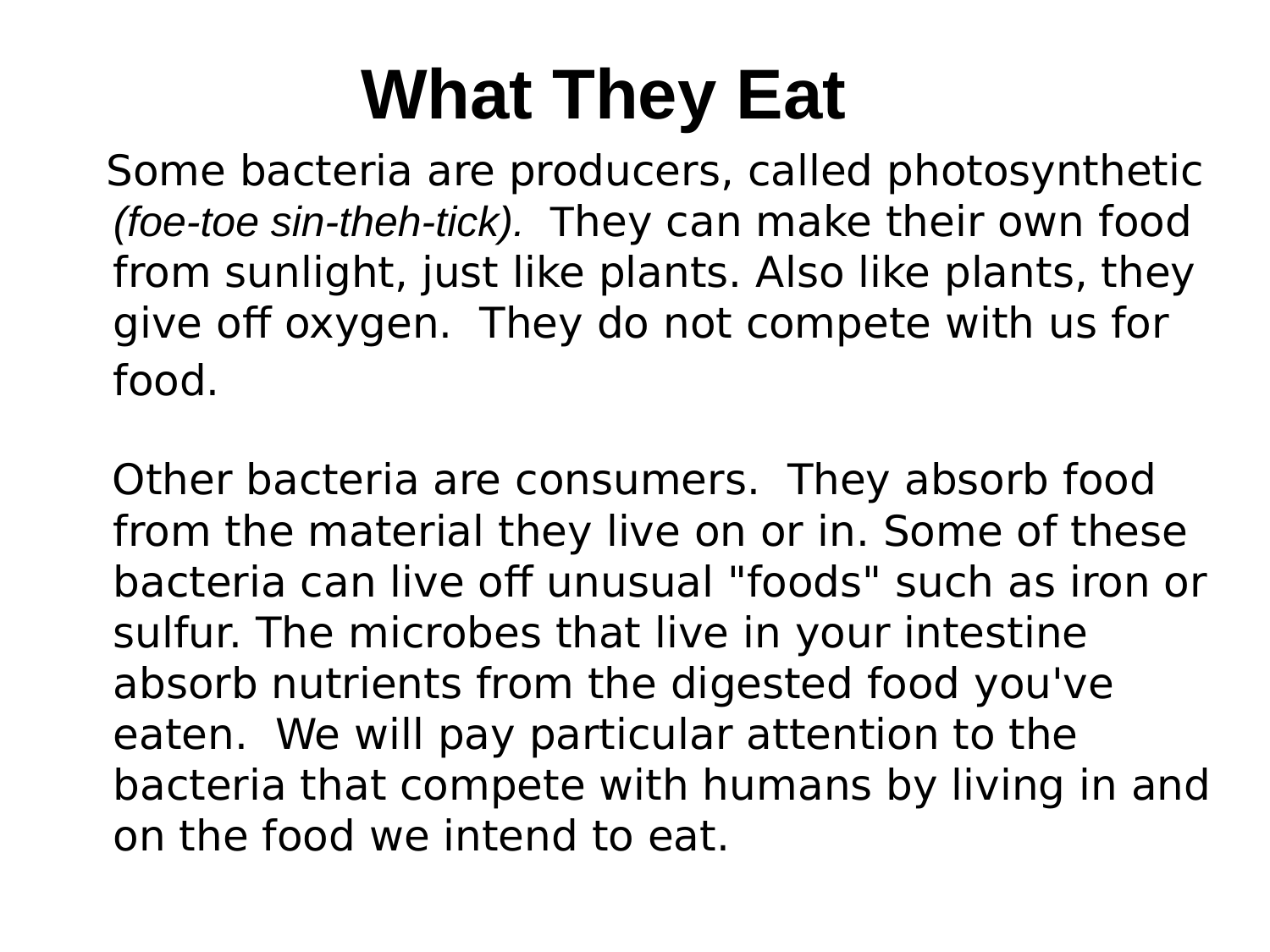

What They Eat
   Some bacteria are producers, called photosynthetic (foe-toe sin-theh-tick).  They can make their own food from sunlight, just like plants. Also like plants, they give off oxygen.  They do not compete with us for food.

   Other bacteria are consumers.  They absorb food from the material they live on or in. Some of these bacteria can live off unusual "foods" such as iron or sulfur. The microbes that live in your intestine absorb nutrients from the digested food you've eaten.  We will pay particular attention to the bacteria that compete with humans by living in and on the food we intend to eat.